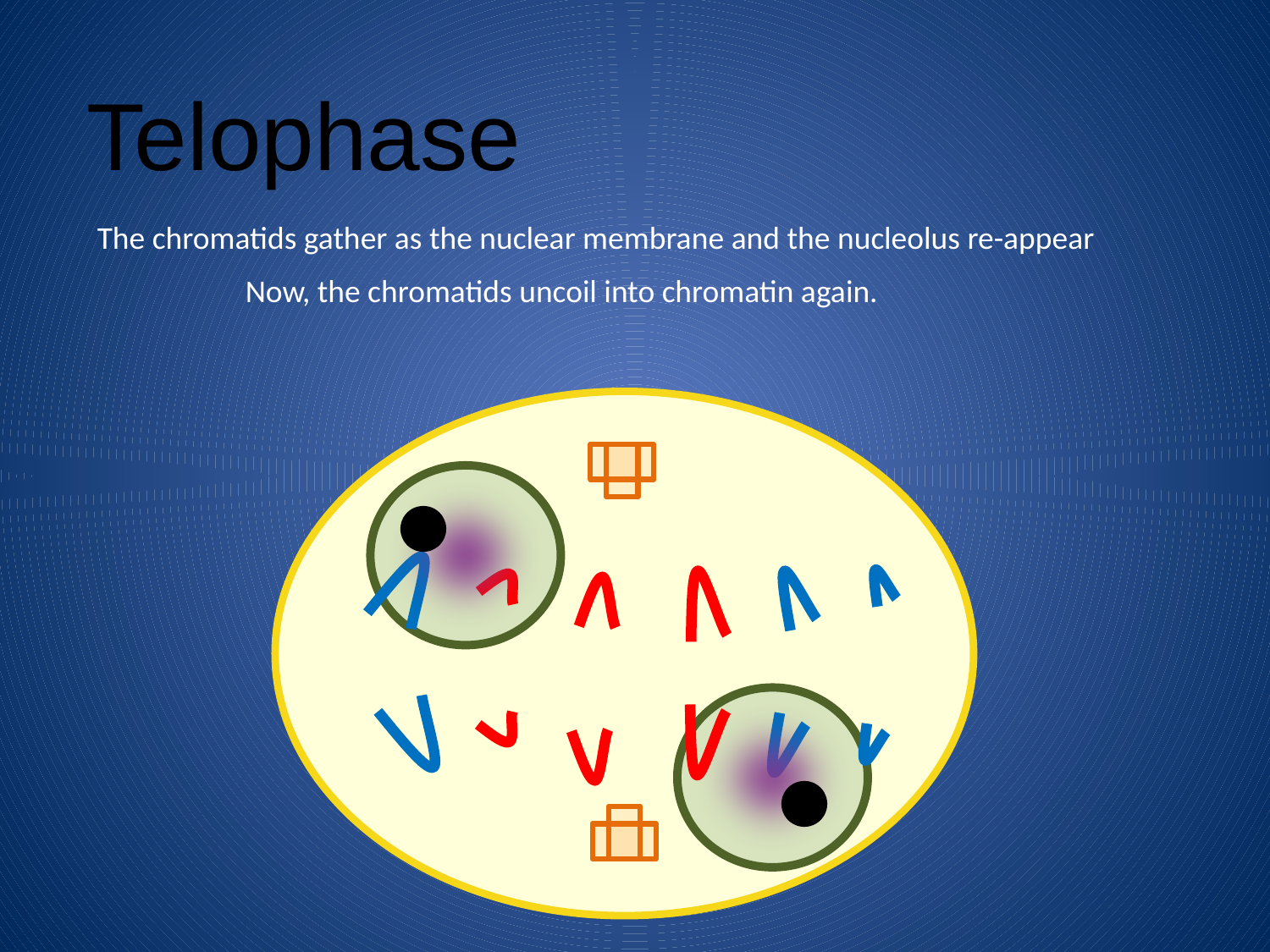

Telophase
The chromatids gather as the nuclear membrane and the nucleolus re-appear
Now, the chromatids uncoil into chromatin again.